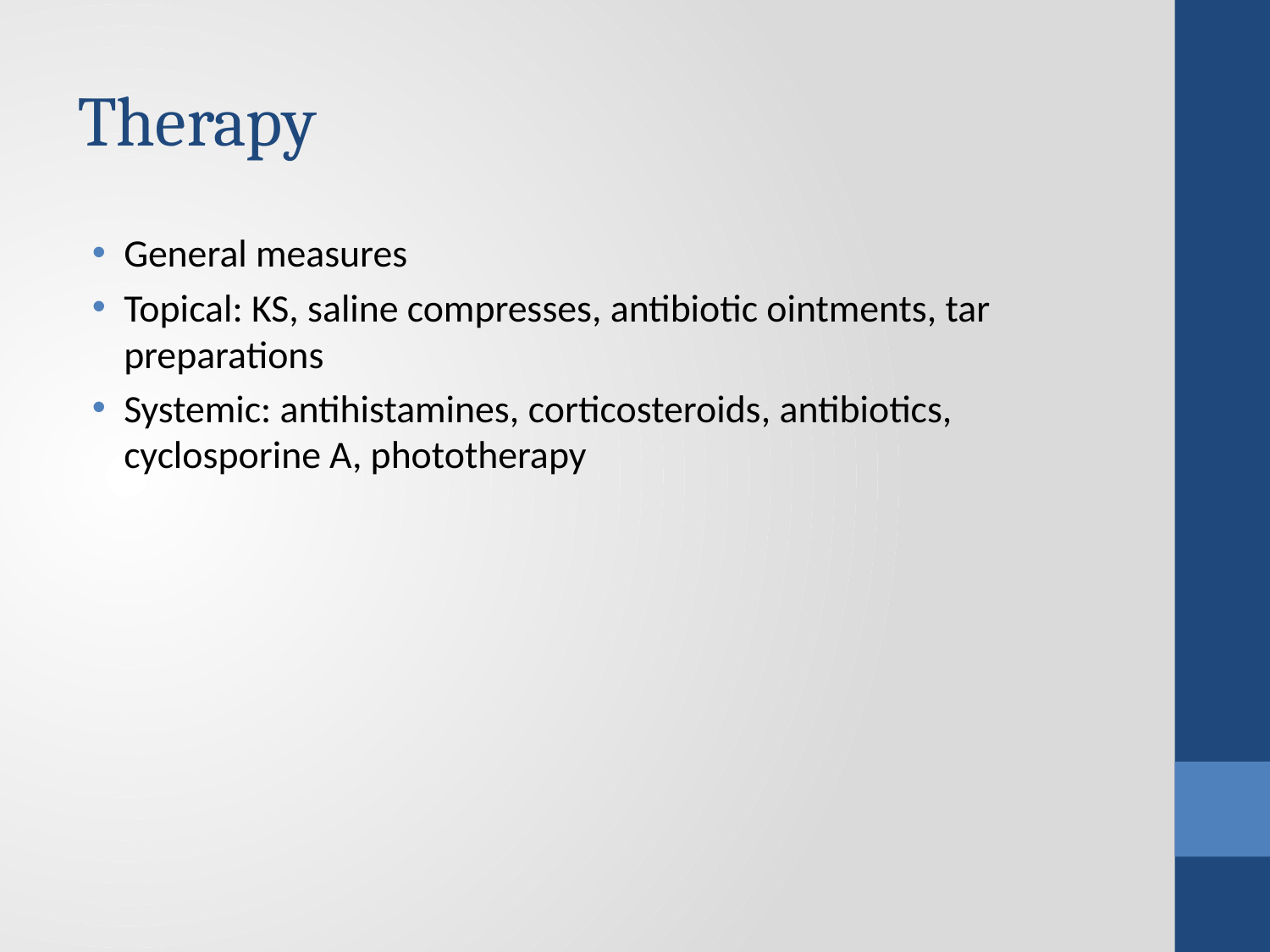

# Therapy
General measures
Topical: KS, saline compresses, antibiotic ointments, tar preparations
Systemic: antihistamines, corticosteroids, antibiotics, cyclosporine A, phototherapy